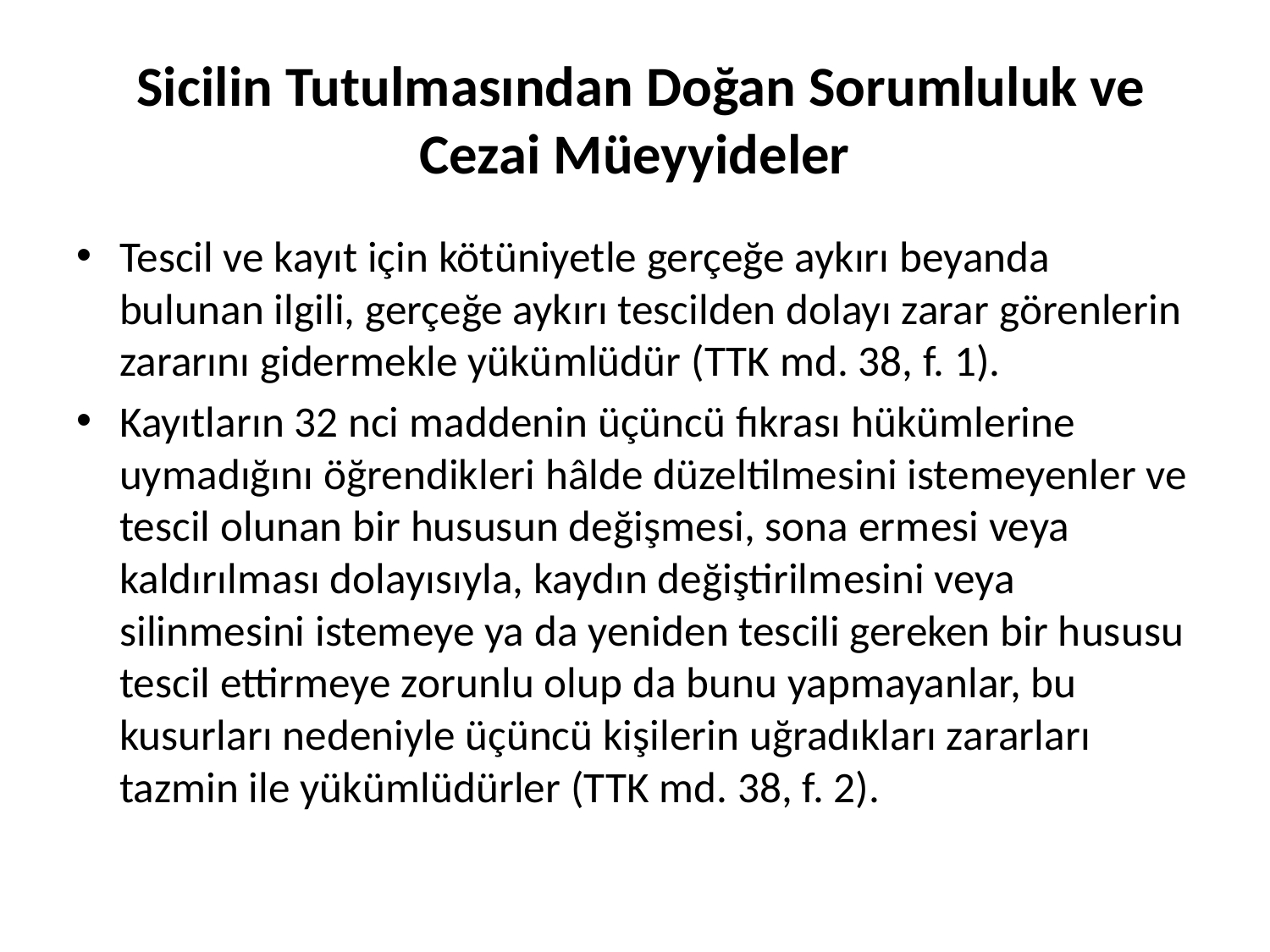

# Sicilin Tutulmasından Doğan Sorumluluk ve Cezai Müeyyideler
Tescil ve kayıt için kötüniyetle gerçeğe aykırı beyanda bulunan ilgili, gerçeğe aykırı tescilden dolayı zarar görenlerin zararını gidermekle yükümlüdür (TTK md. 38, f. 1).
Kayıtların 32 nci maddenin üçüncü fıkrası hükümlerine uymadığını öğrendikleri hâlde düzeltilmesini istemeyenler ve tescil olunan bir hususun değişmesi, sona ermesi veya kaldırılması dolayısıyla, kaydın değiştirilmesini veya silinmesini istemeye ya da yeniden tescili gereken bir hususu tescil ettirmeye zorunlu olup da bunu yapmayanlar, bu kusurları nedeniyle üçüncü kişilerin uğradıkları zararları tazmin ile yükümlüdürler (TTK md. 38, f. 2).